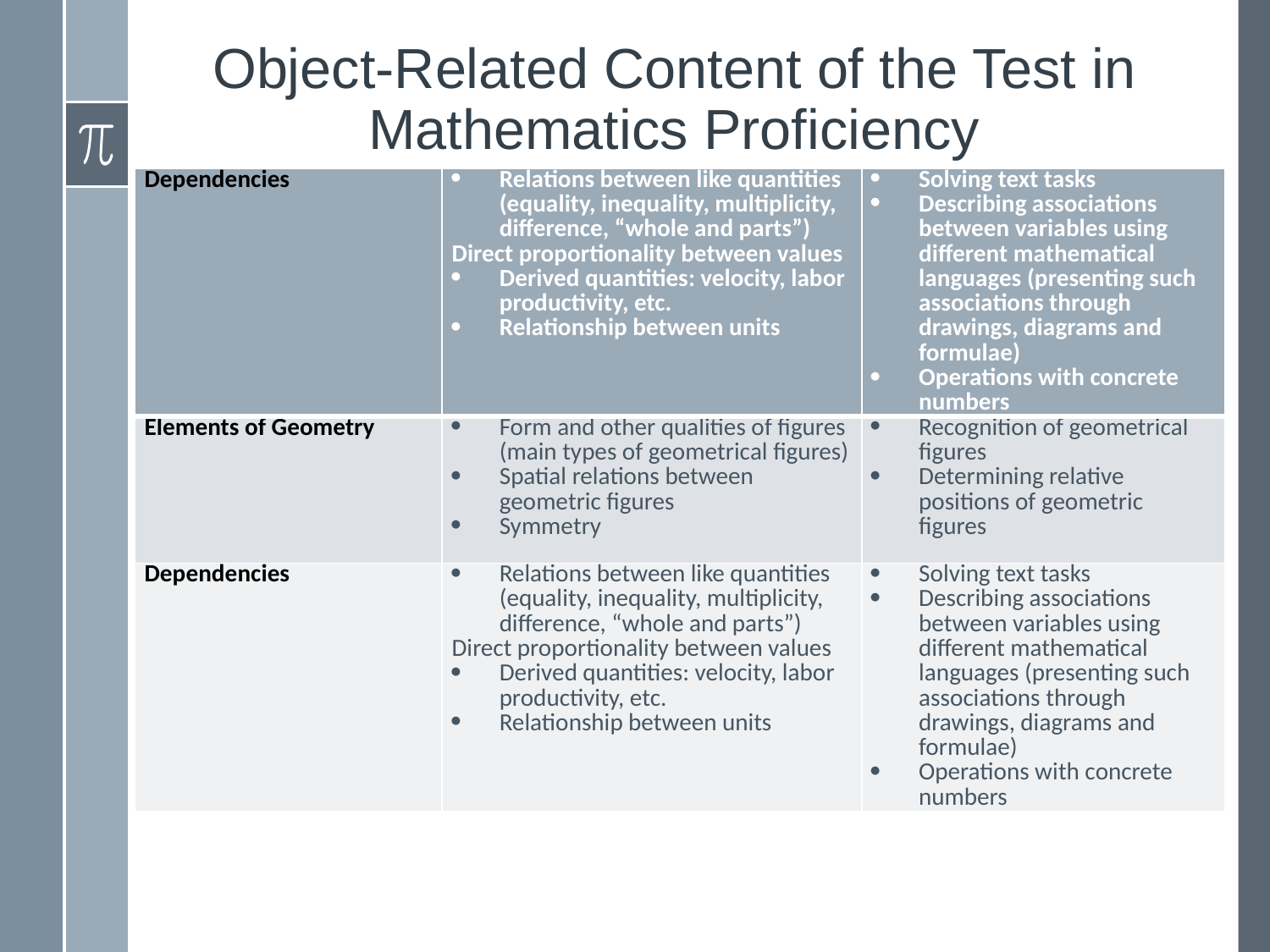

# Object-Related Content of the Test in Mathematics Proficiency
| Dependencies | Relations between like quantities (equality, inequality, multiplicity, difference, “whole and parts”) Direct proportionality between values Derived quantities: velocity, labor productivity, etc. Relationship between units | Solving text tasks Describing associations between variables using different mathematical languages (presenting such associations through drawings, diagrams and formulae) Operations with concrete numbers |
| --- | --- | --- |
| Elements of Geometry | Form and other qualities of figures (main types of geometrical figures) Spatial relations between geometric figures Symmetry | Recognition of geometrical figures Determining relative positions of geometric figures |
| Dependencies | Relations between like quantities (equality, inequality, multiplicity, difference, “whole and parts”) Direct proportionality between values Derived quantities: velocity, labor productivity, etc. Relationship between units | Solving text tasks Describing associations between variables using different mathematical languages (presenting such associations through drawings, diagrams and formulae) Operations with concrete numbers |